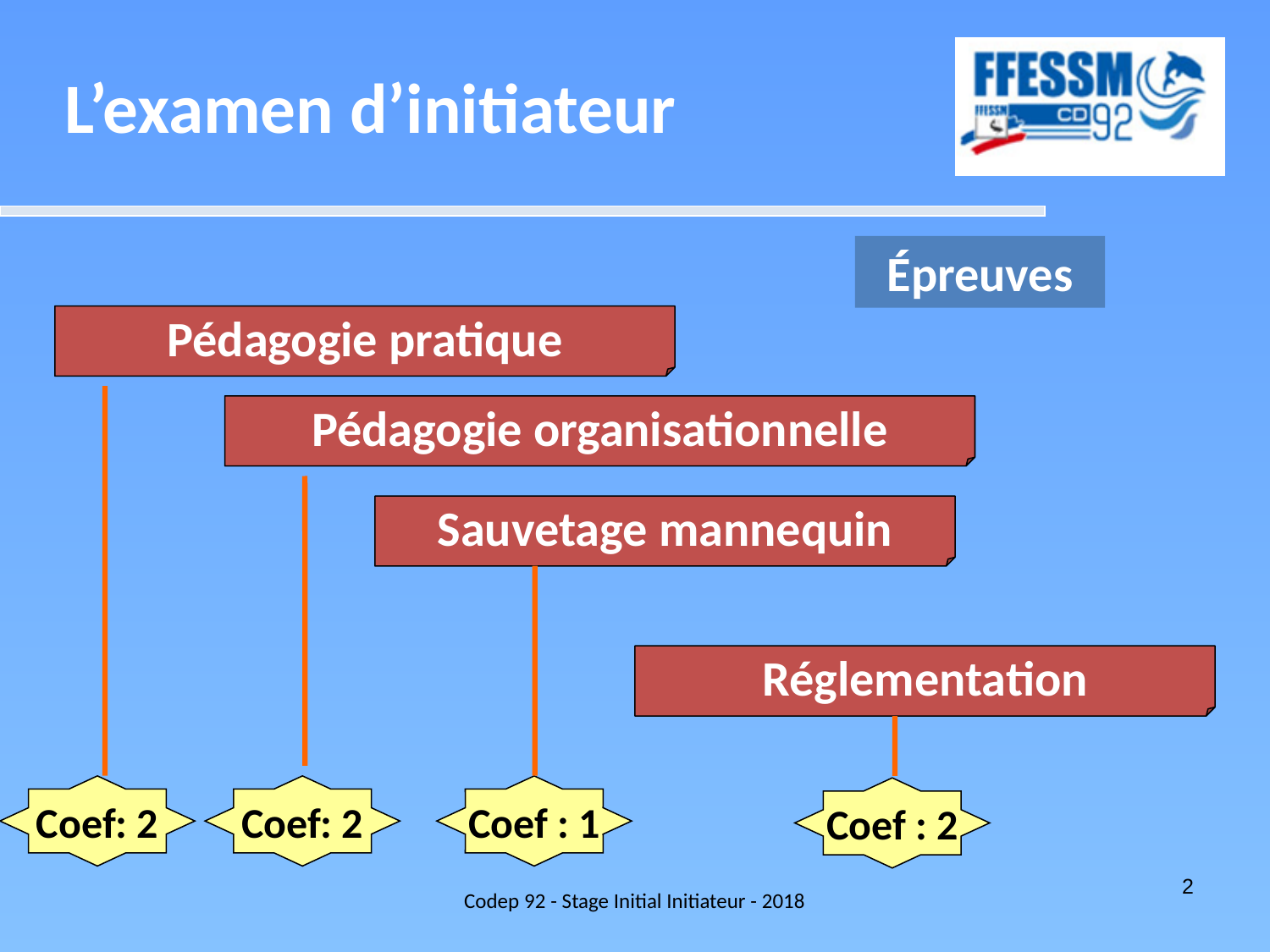

L’examen d’initiateur
Épreuves
Pédagogie pratique

Pédagogie organisationnelle

Sauvetage mannequin

Réglementation

Coef: 2
Coef: 2
Coef : 1
Coef : 2
Codep 92 - Stage Initial Initiateur - 2018
2